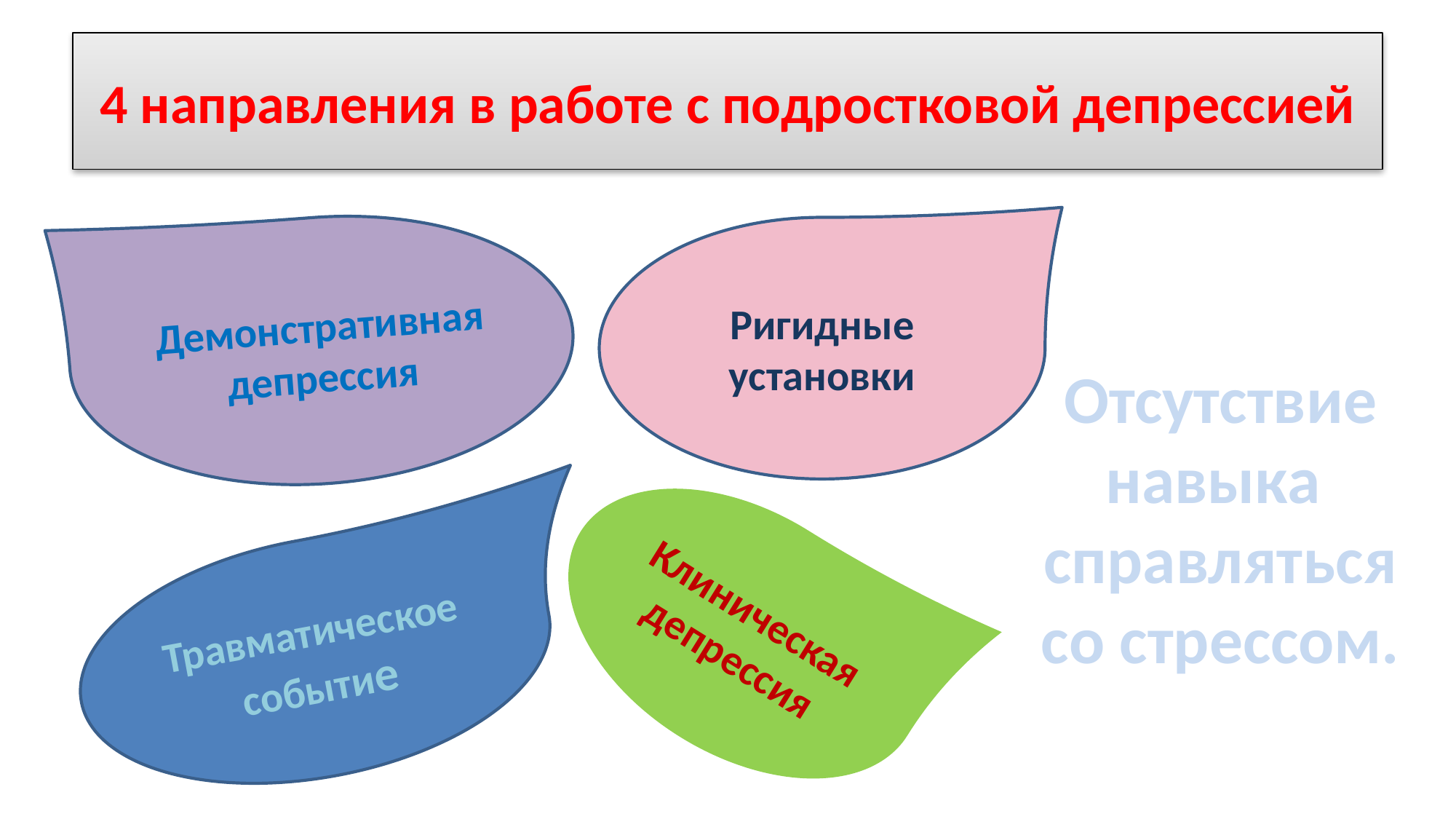

# 4 направления в работе с подростковой депрессией
Демонстративная депрессия
Ригидные установки
Отсутствие навыка
справляться со стрессом.
Клиническая депрессия
Травматическое событие